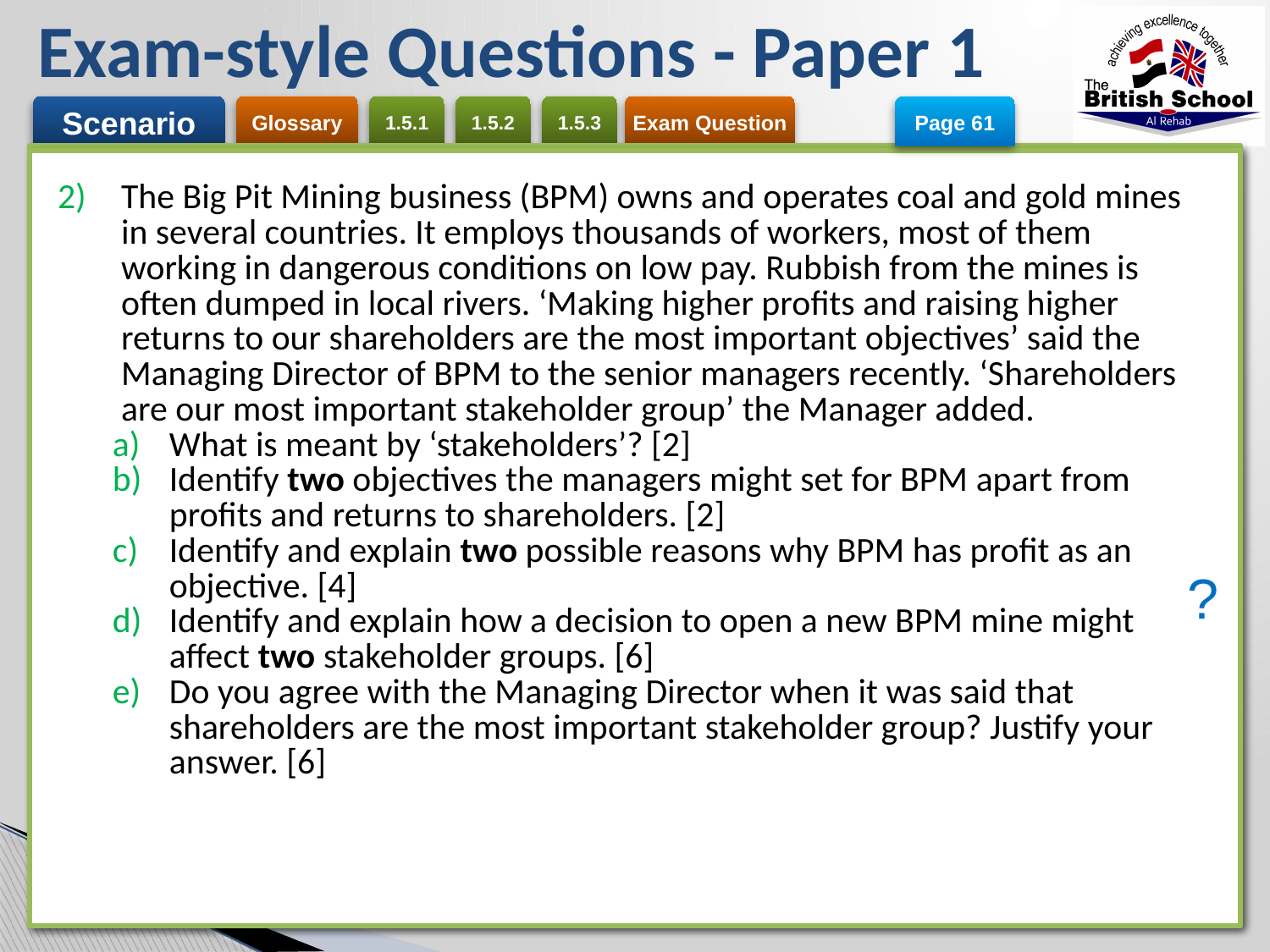

# Exam-style Questions - Paper 1
Page 61

| The Big Pit Mining business (BPM) owns and operates coal and gold mines in several countries. It employs thousands of workers, most of them working in dangerous conditions on low pay. Rubbish from the mines is often dumped in local rivers. ‘Making higher profits and raising higher returns to our shareholders are the most important objectives’ said the Managing Director of BPM to the senior managers recently. ‘Shareholders are our most important stakeholder group’ the Manager added. What is meant by ‘stakeholders’? [2] Identify two objectives the managers might set for BPM apart from profits and returns to shareholders. [2] Identify and explain two possible reasons why BPM has profit as an objective. [4] Identify and explain how a decision to open a new BPM mine might affect two stakeholder groups. [6] Do you agree with the Managing Director when it was said that shareholders are the most important stakeholder group? Justify your answer. [6] |
| --- |
?